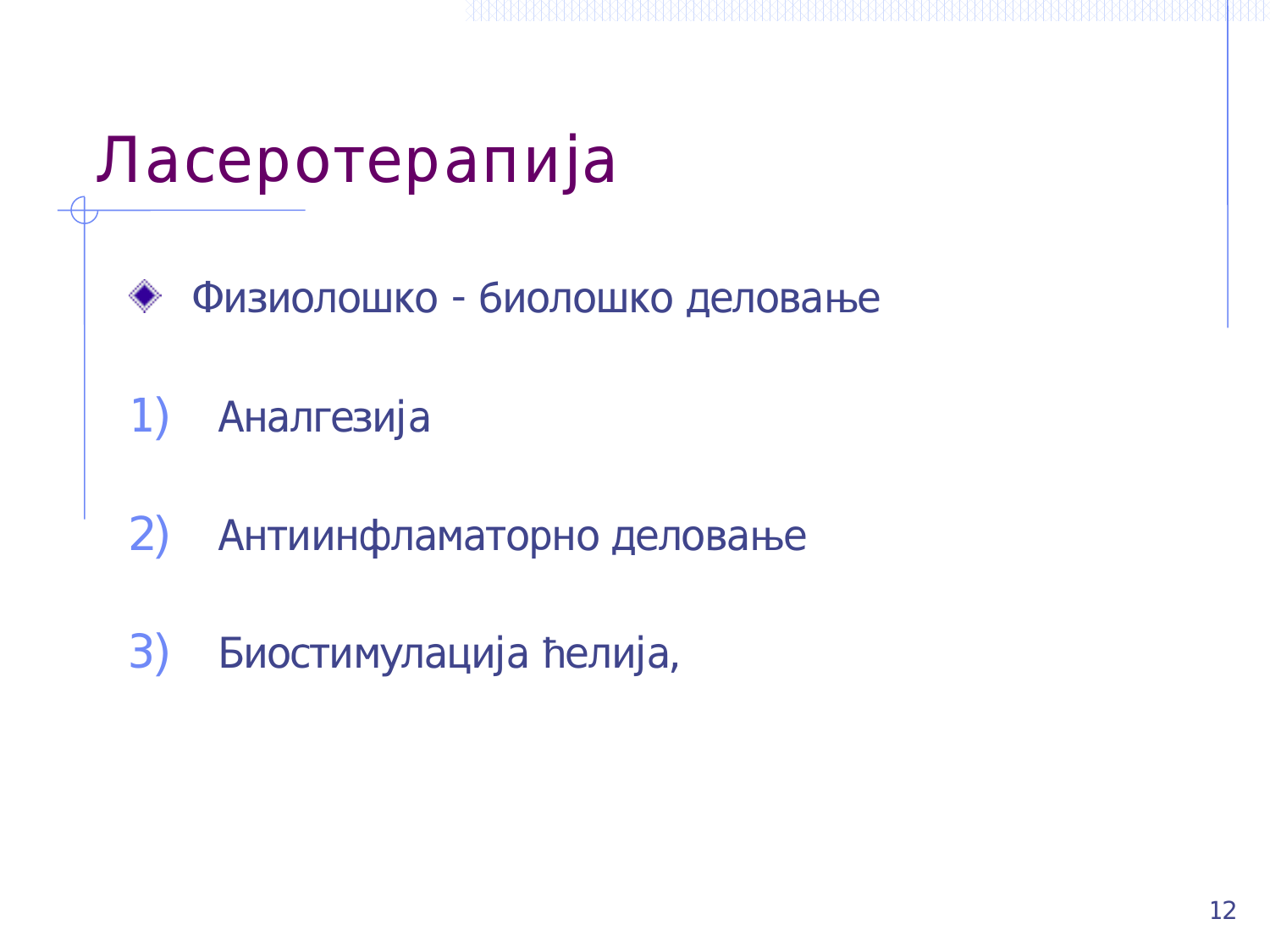

# Ласеротерапија
Физиолошко - биолошко деловање

  Аналгезија

  Антиинфламаторно деловање

  Биостимулација ћелија,
12